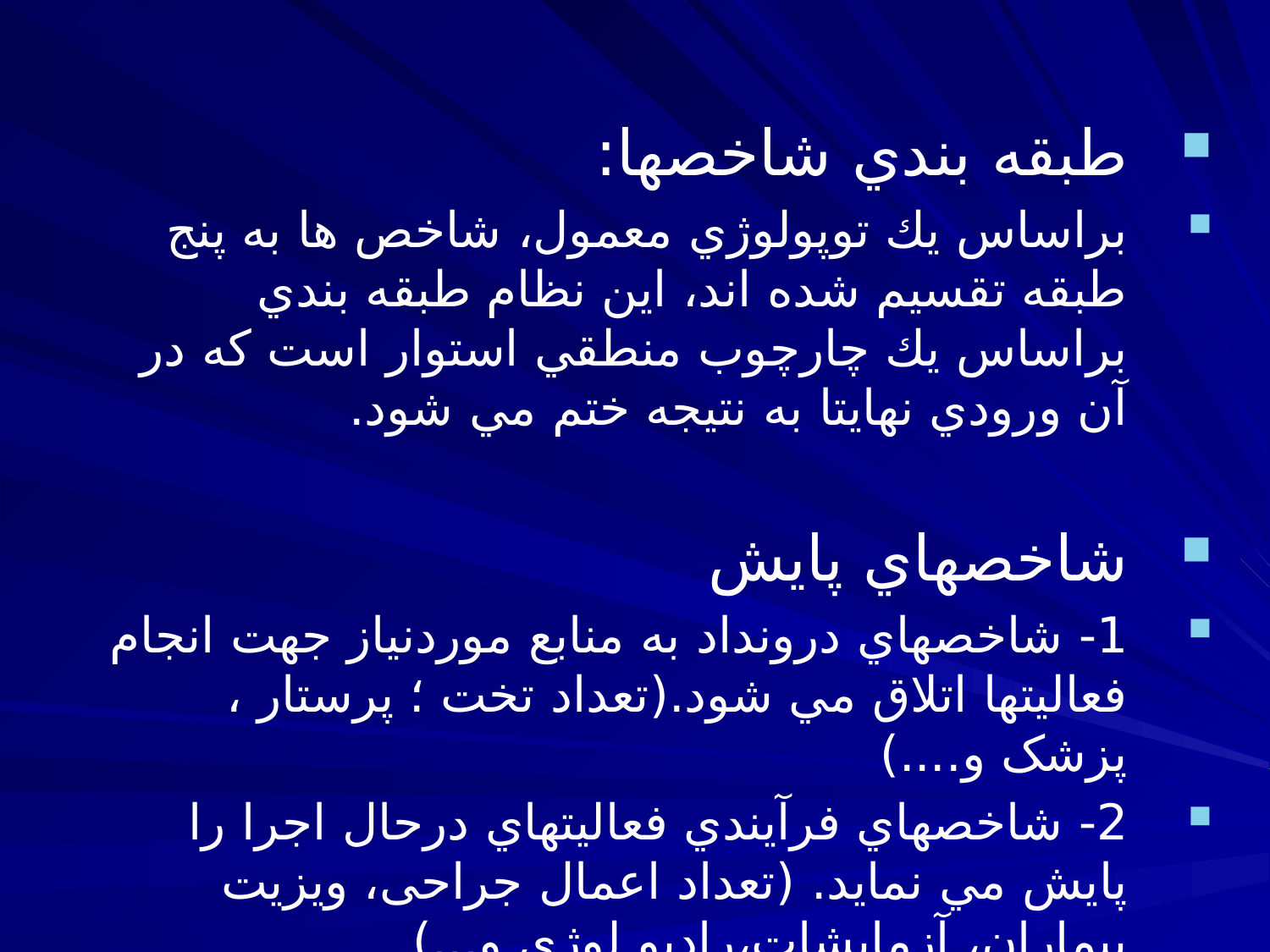

طبقه بندي شاخصها:
براساس يك توپولوژي معمول، شاخص ها به پنج طبقه تقسيم شده اند، اين نظام طبقه بندي براساس يك چارچوب منطقي استوار است كه در آن ورودي نهايتا به نتيجه ختم مي شود.

شاخصهاي پايش
1- شاخصهاي درونداد به منابع موردنياز جهت انجام فعاليتها اتلاق مي شود.(تعداد تخت ؛ پرستار ، پزشک و....)
2- شاخصهاي فرآيندي فعاليتهاي درحال اجرا را پايش مي نمايد. (تعداد اعمال جراحی، ویزیت بیماران، آزمایشات،رادیو لوژی و...)